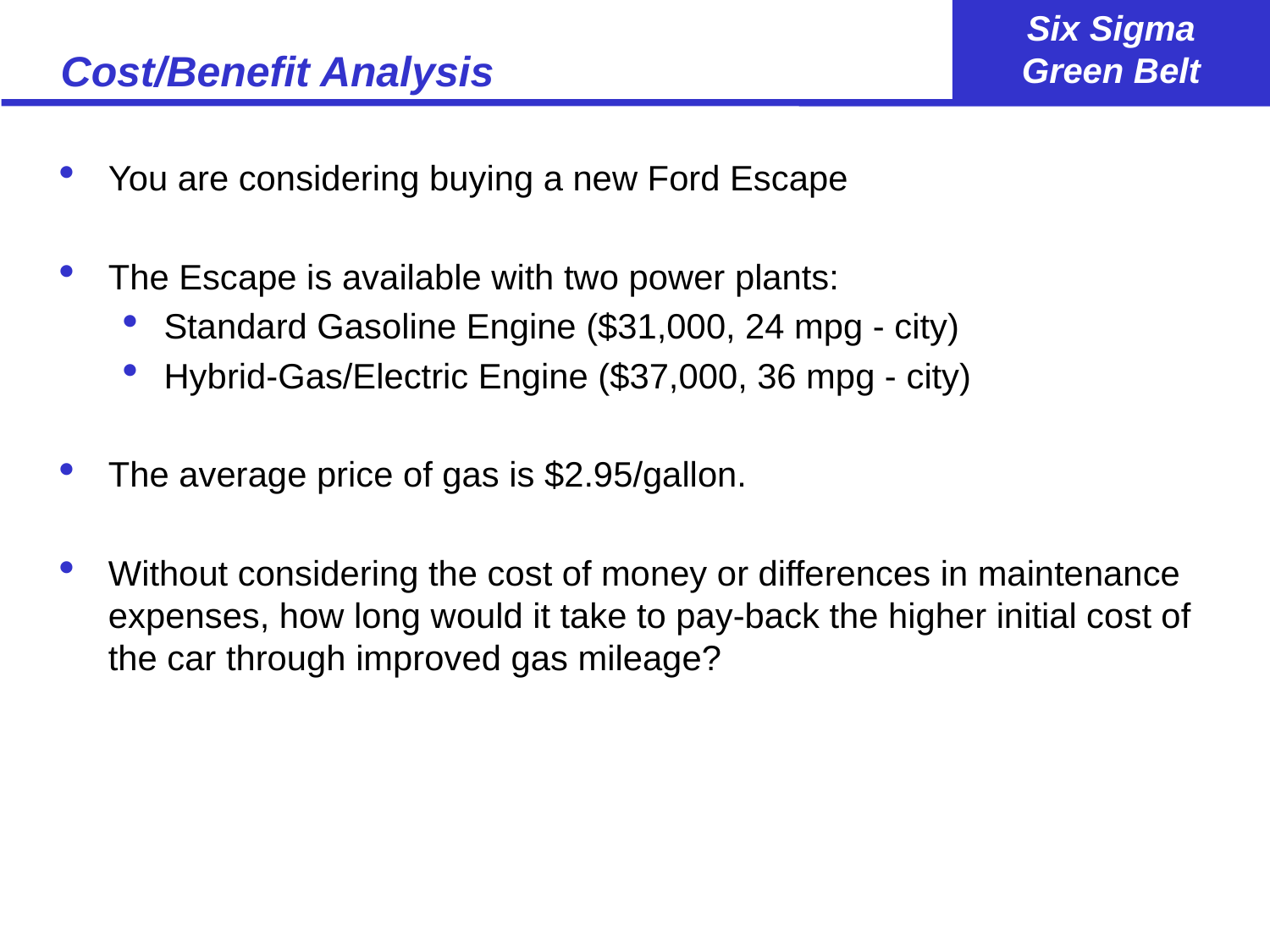

# Cost/Benefit Analysis
You are considering buying a new Ford Escape

The Escape is available with two power plants:
Standard Gasoline Engine ($31,000, 24 mpg - city)
Hybrid-Gas/Electric Engine ($37,000, 36 mpg - city)

The average price of gas is $2.95/gallon.

Without considering the cost of money or differences in maintenance expenses, how long would it take to pay-back the higher initial cost of the car through improved gas mileage?